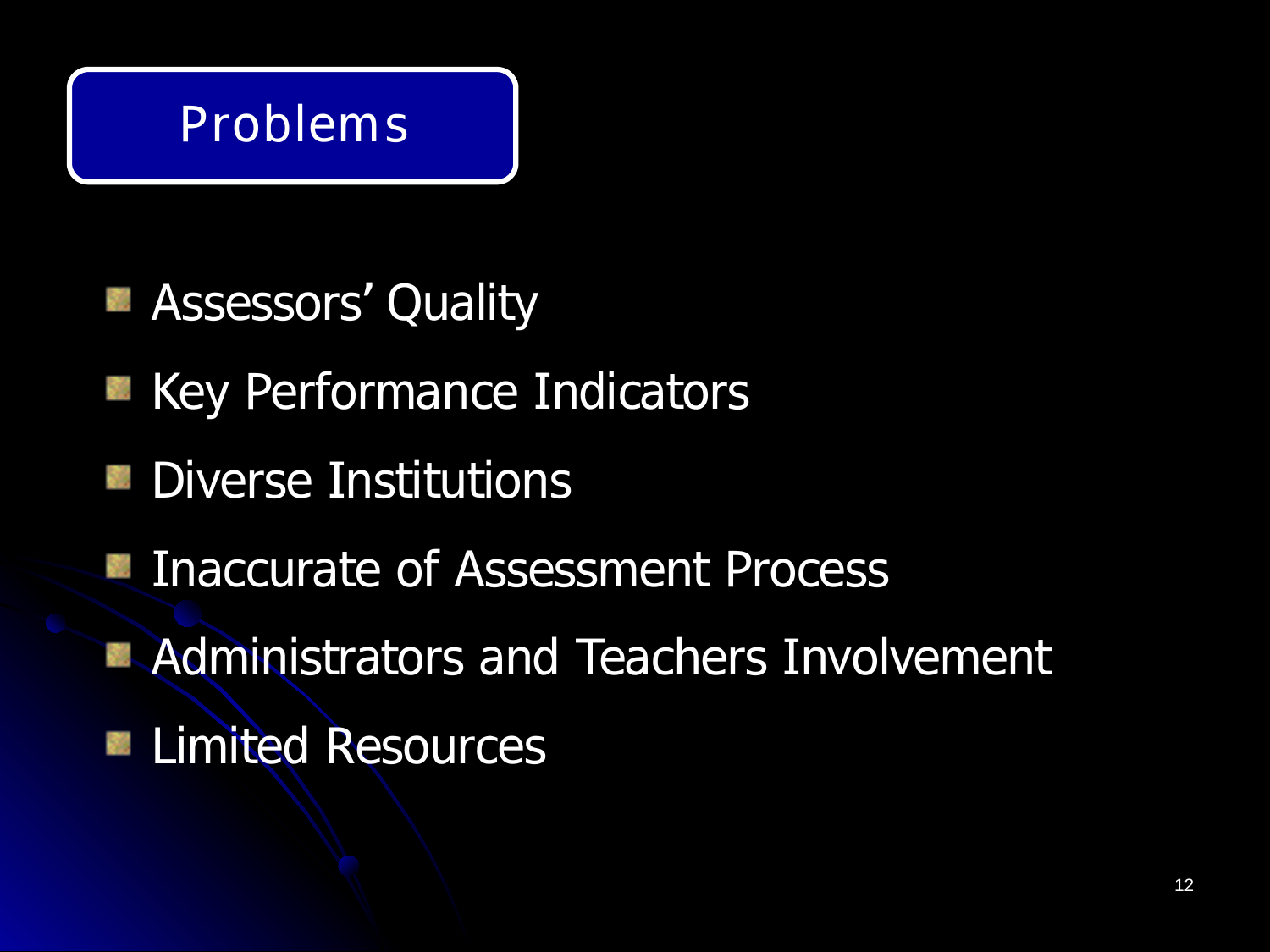

Problems

 Assessors’ Quality
 Key Performance Indicators
 Diverse Institutions
 Inaccurate of Assessment Process
 Administrators and Teachers Involvement
 Limited Resources
12